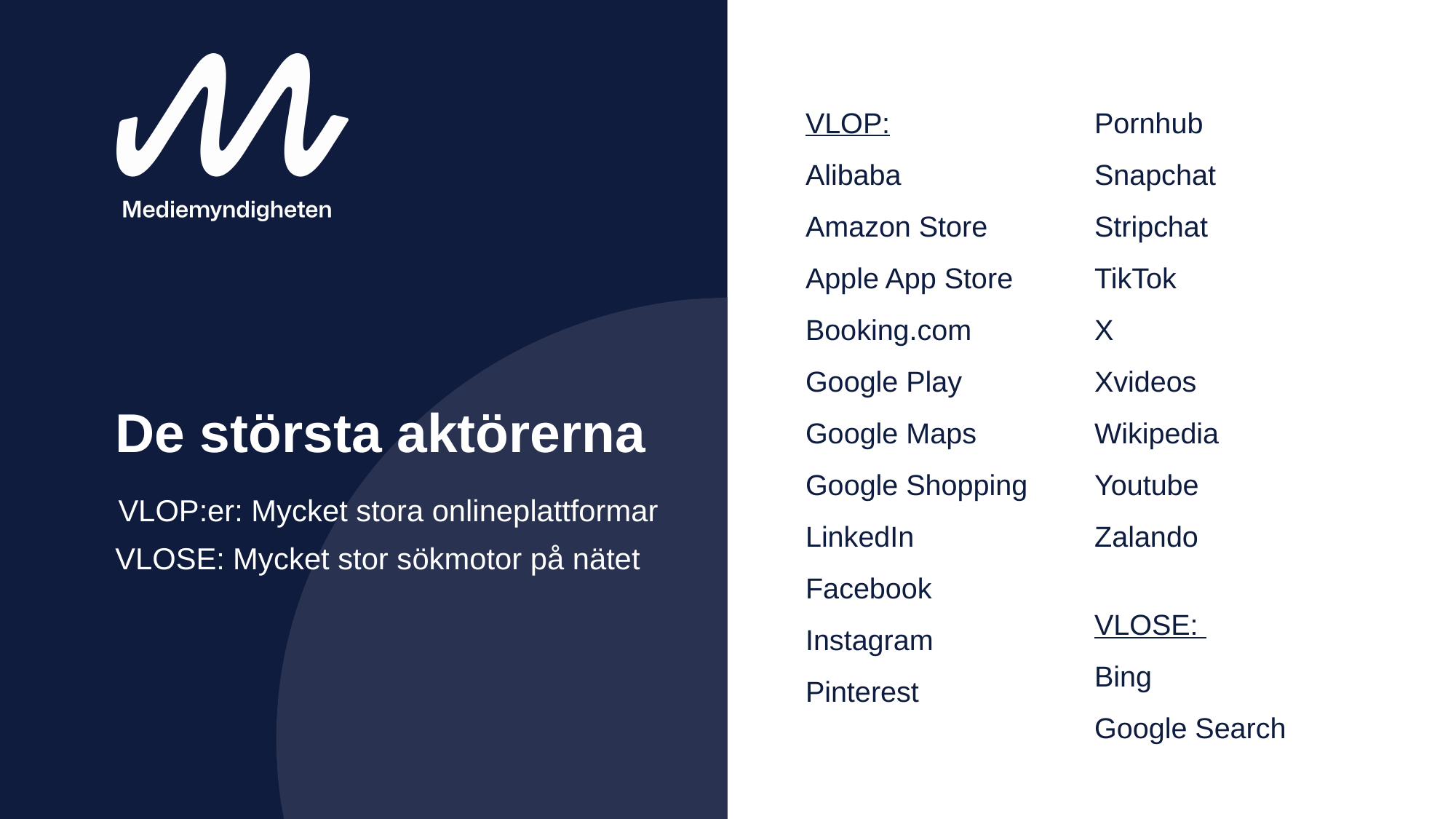

VLOP:
Alibaba
Amazon Store
Apple App Store
Booking.com
Google Play
Google Maps
Google Shopping
LinkedIn
Facebook
Instagram
Pinterest
Pornhub
Snapchat
Stripchat
TikTok
X
Xvideos
Wikipedia
Youtube
Zalando
VLOSE:
Bing
Google Search
# De största aktörerna
VLOP:er: Mycket stora onlineplattformar
VLOSE: Mycket stor sökmotor på nätet